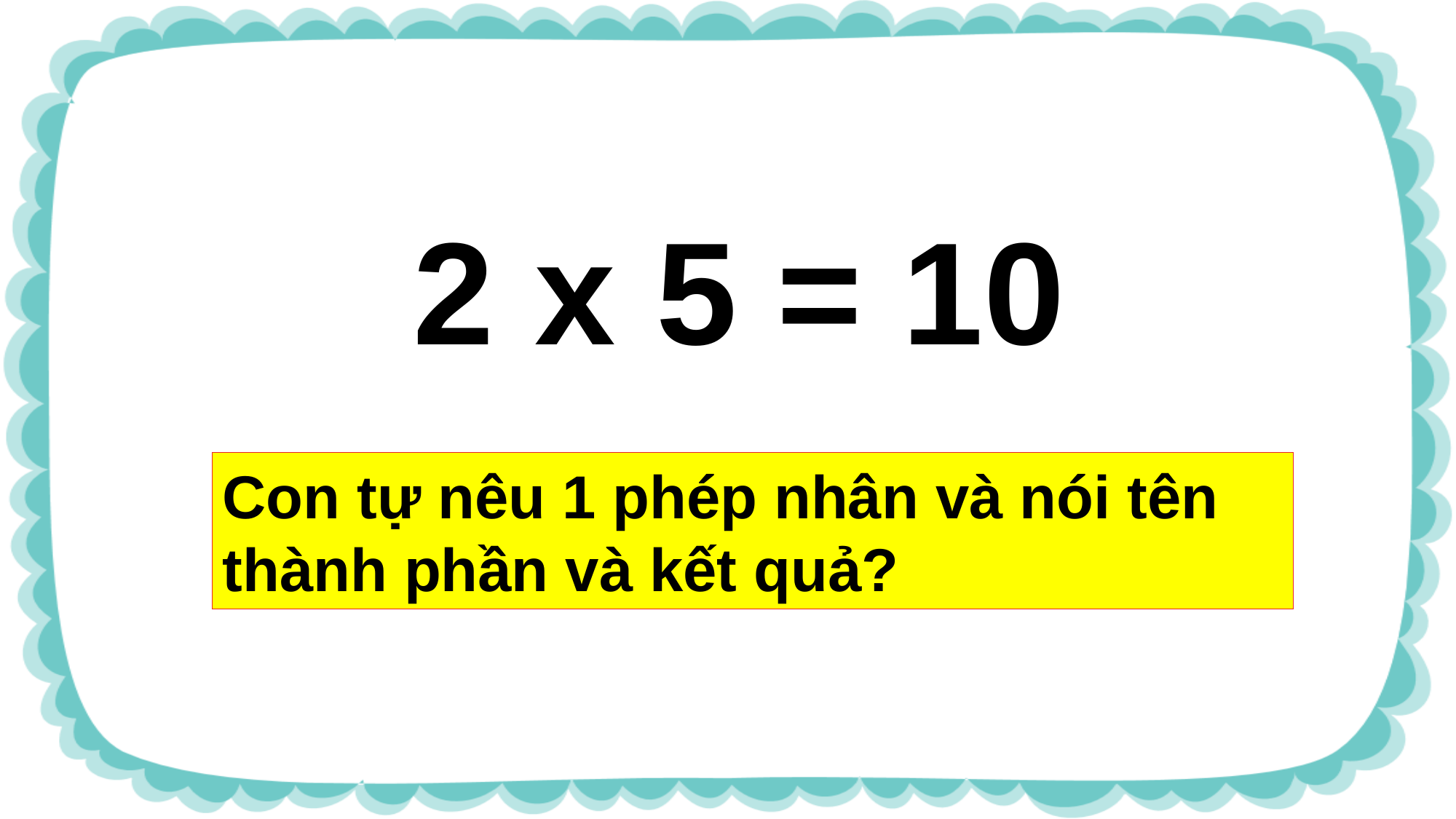

2 x 5 = 10
Con tự nêu 1 phép nhân và nói tên thành phần và kết quả?